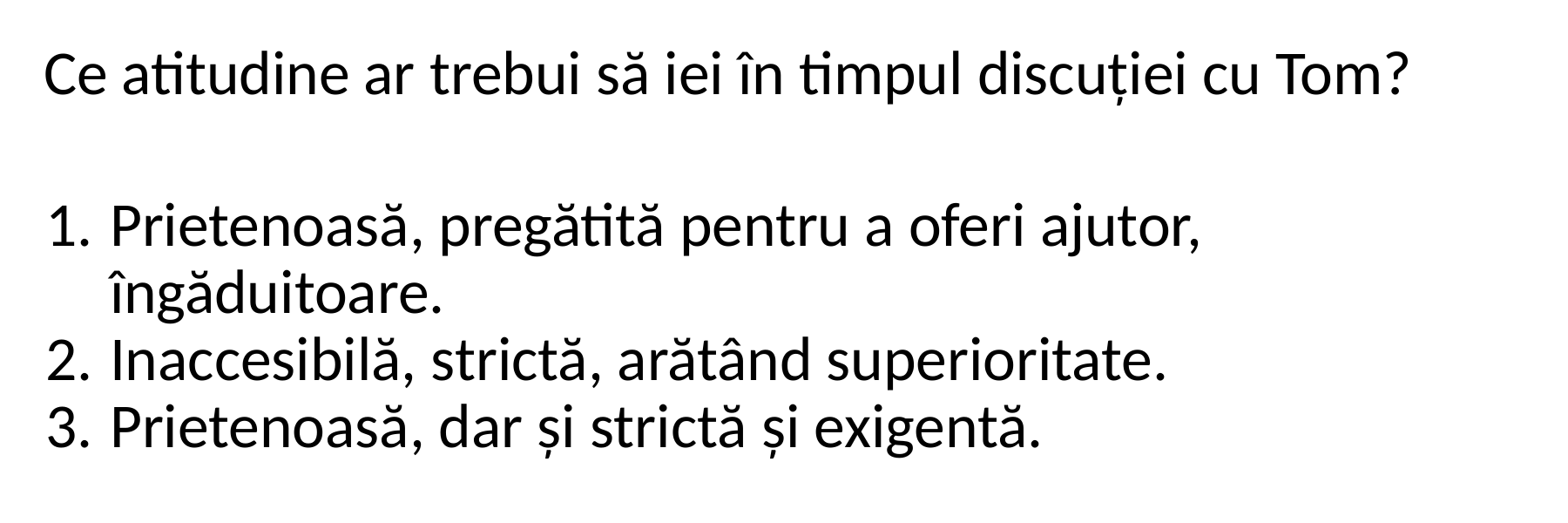

Ce atitudine ar trebui să iei în timpul discuției cu Tom?

Prietenoasă, pregătită pentru a oferi ajutor, îngăduitoare.
Inaccesibilă, strictă, arătând superioritate.
Prietenoasă, dar și strictă și exigentă.